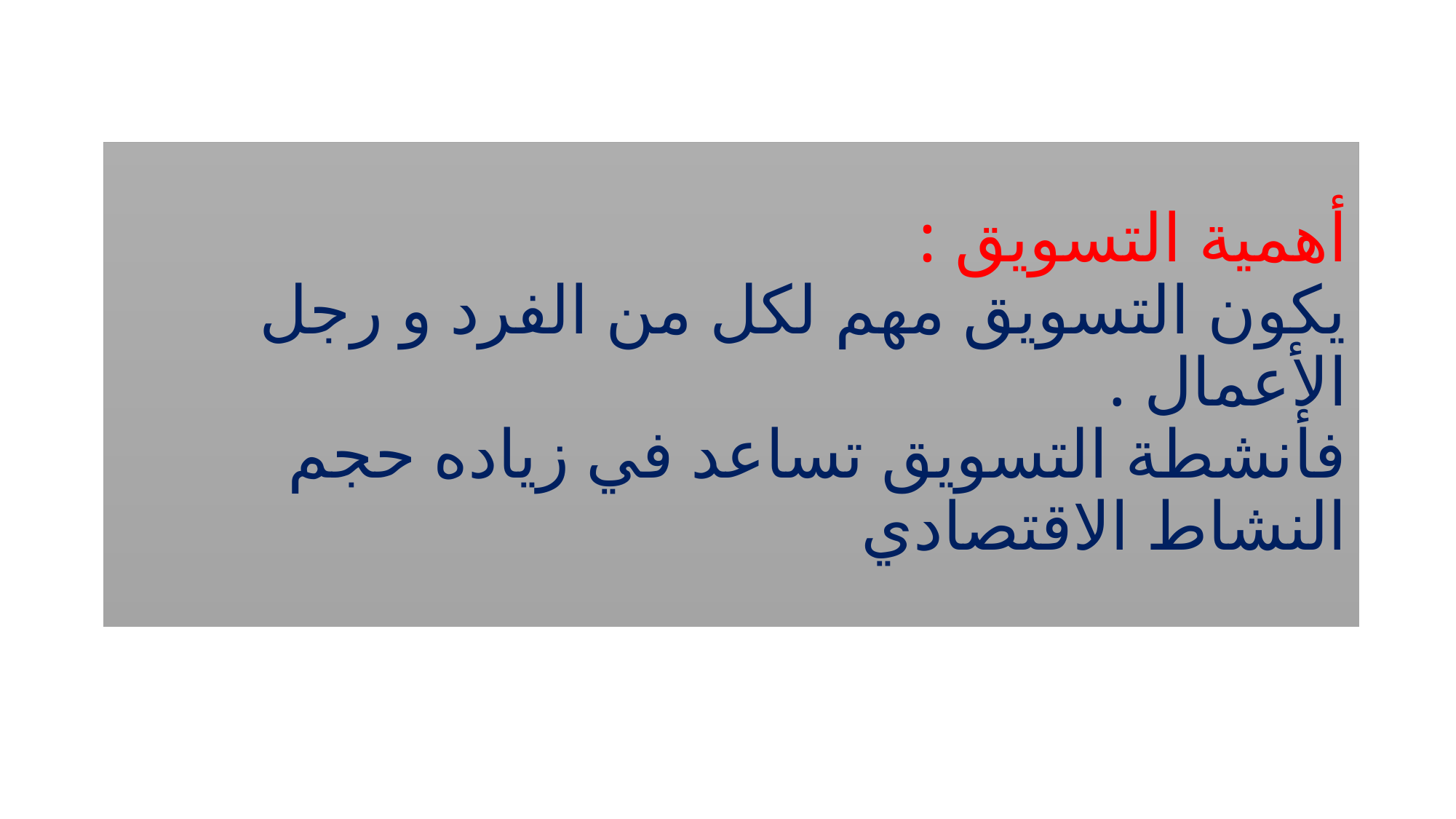

# أهمية التسويق : يكون التسويق مهم لكل من الفرد و رجل الأعمال . فأنشطة التسويق تساعد في زياده حجم النشاط الاقتصادي